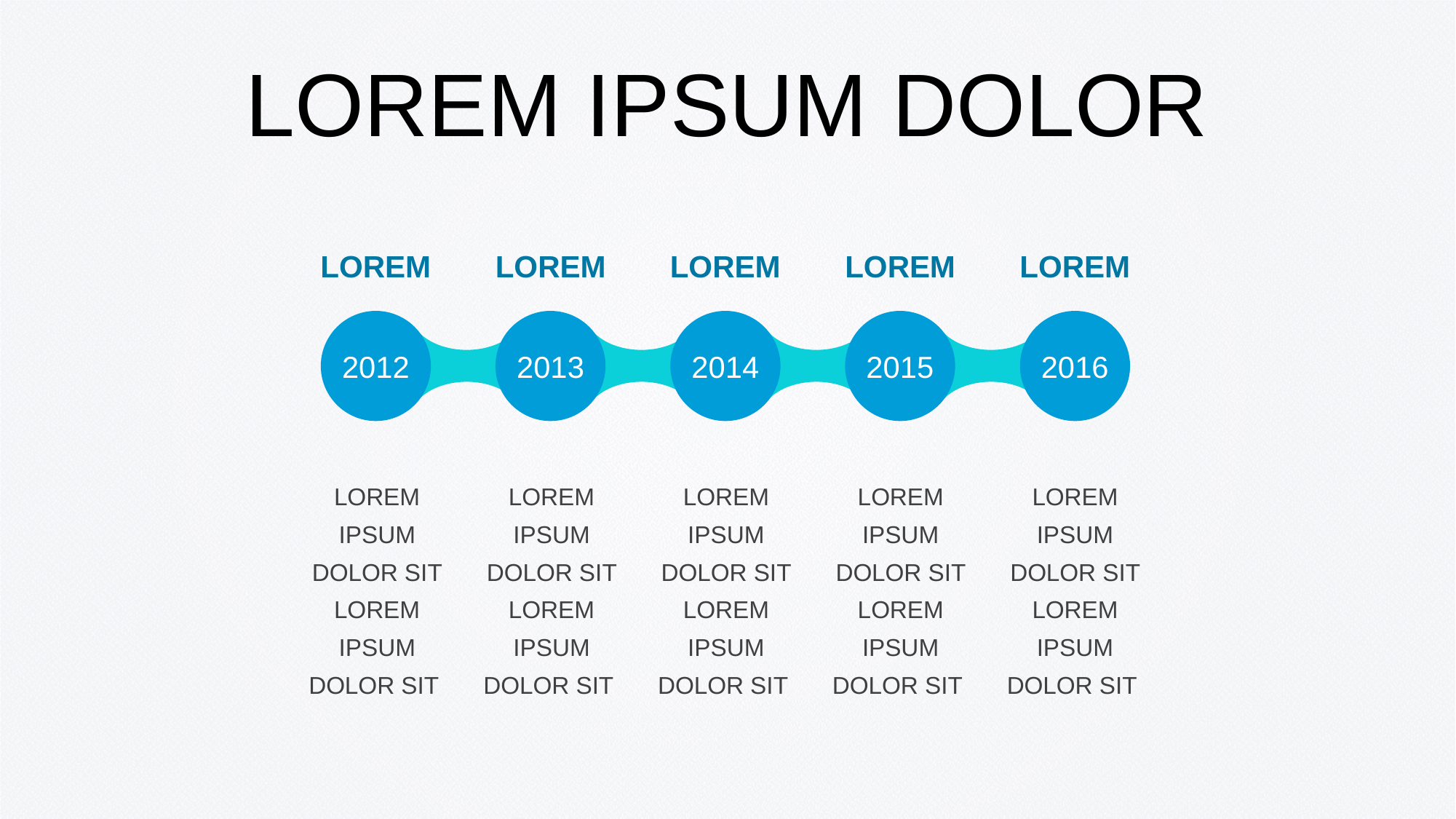

# LOREM IPSUM DOLOR
LOREM
LOREM
LOREM
LOREM
LOREM
2012
2013
2014
2015
2016

LOREM IPSUM DOLOR SIT LOREM IPSUM DOLOR SIT
LOREM IPSUM DOLOR SIT LOREM IPSUM DOLOR SIT
LOREM IPSUM DOLOR SIT LOREM IPSUM DOLOR SIT
LOREM IPSUM DOLOR SIT LOREM IPSUM DOLOR SIT
LOREM IPSUM DOLOR SIT LOREM IPSUM DOLOR SIT